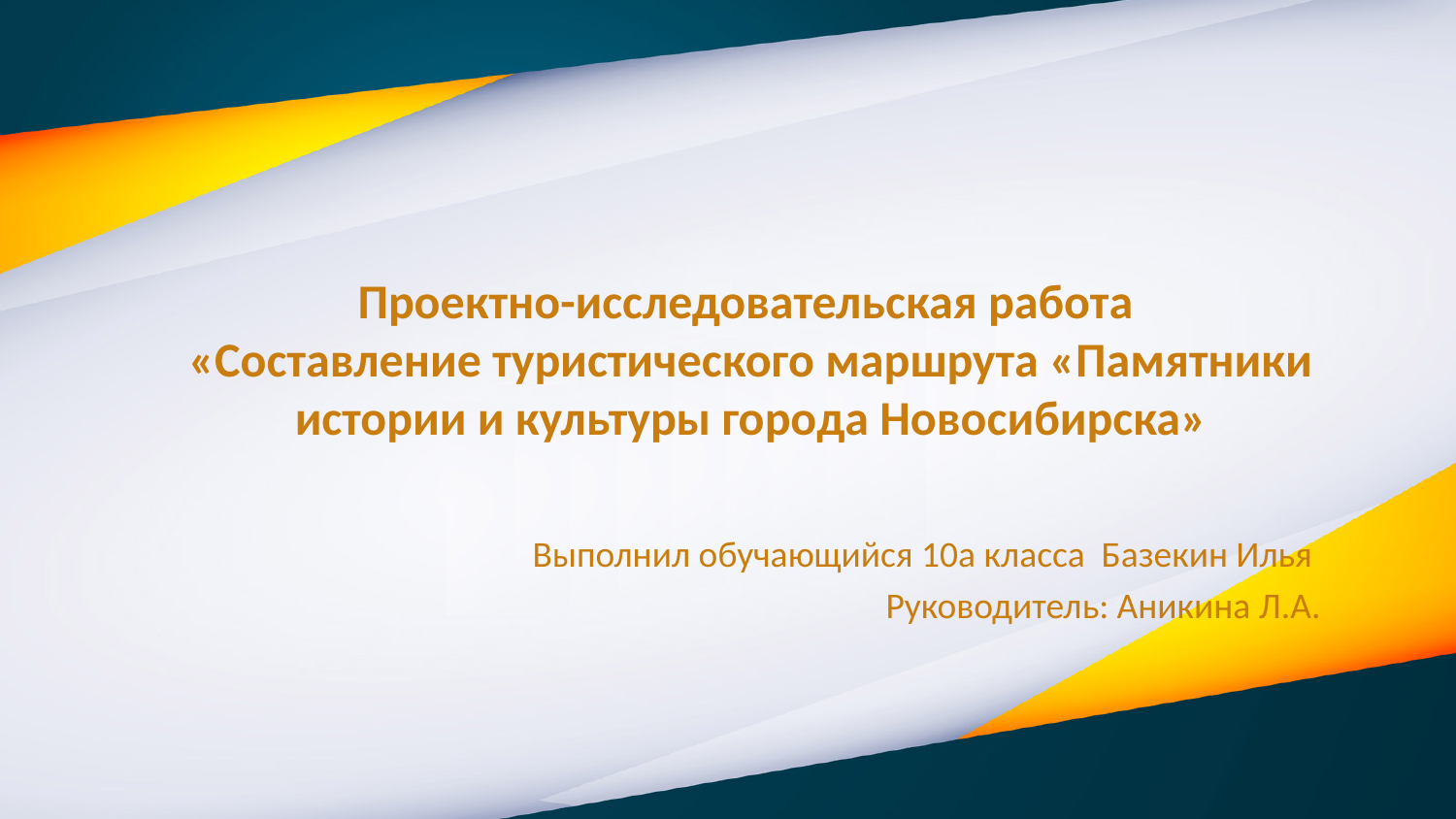

# Проектно-исследовательская работа «Составление туристического маршрута «Памятники истории и культуры города Новосибирска»
Выполнил обучающийся 10а класса  Базекин Илья
 Руководитель: Аникина Л.А.